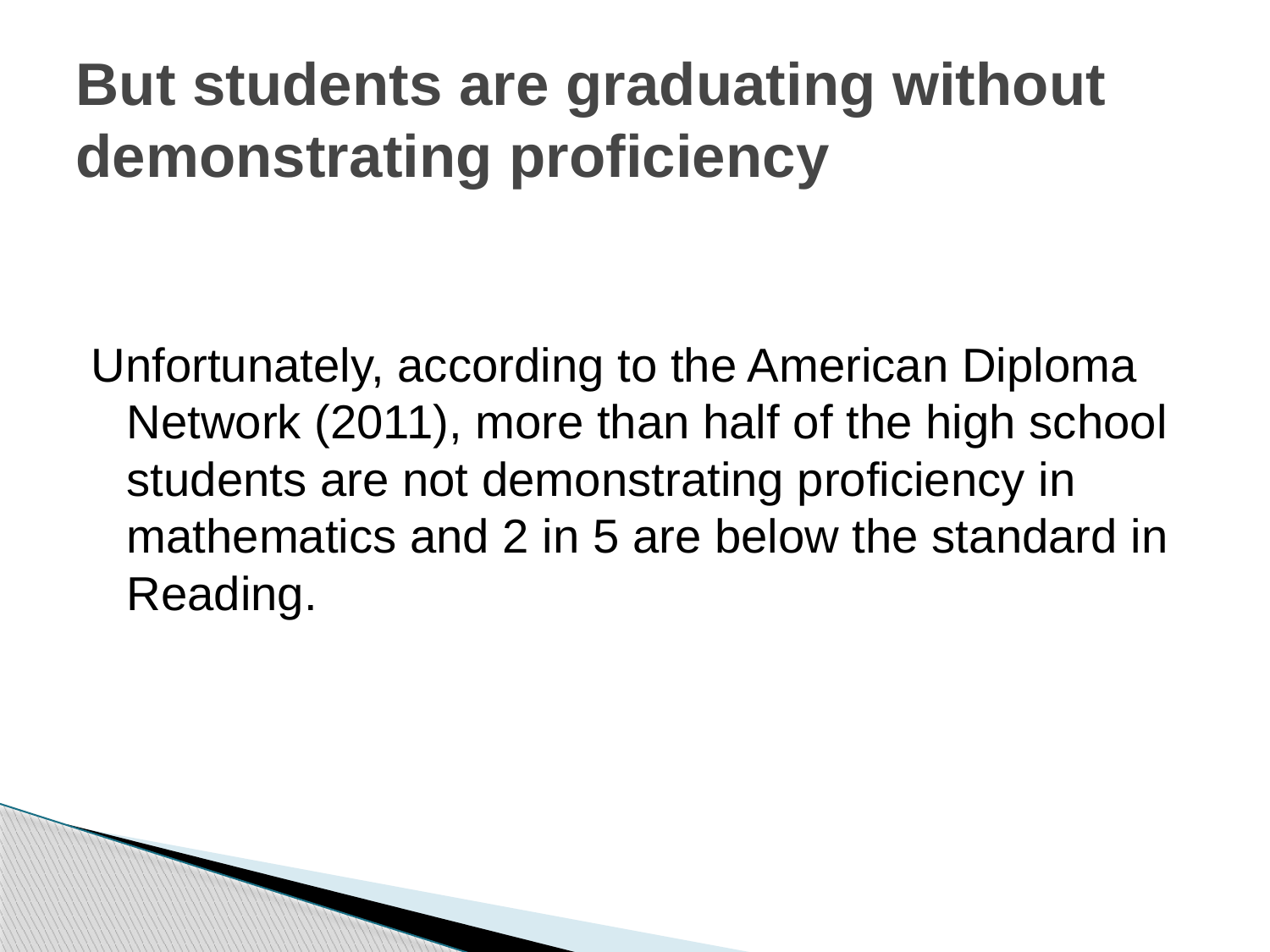

# But students are graduating without demonstrating proficiency
Unfortunately, according to the American Diploma Network (2011), more than half of the high school students are not demonstrating proficiency in mathematics and 2 in 5 are below the standard in Reading.